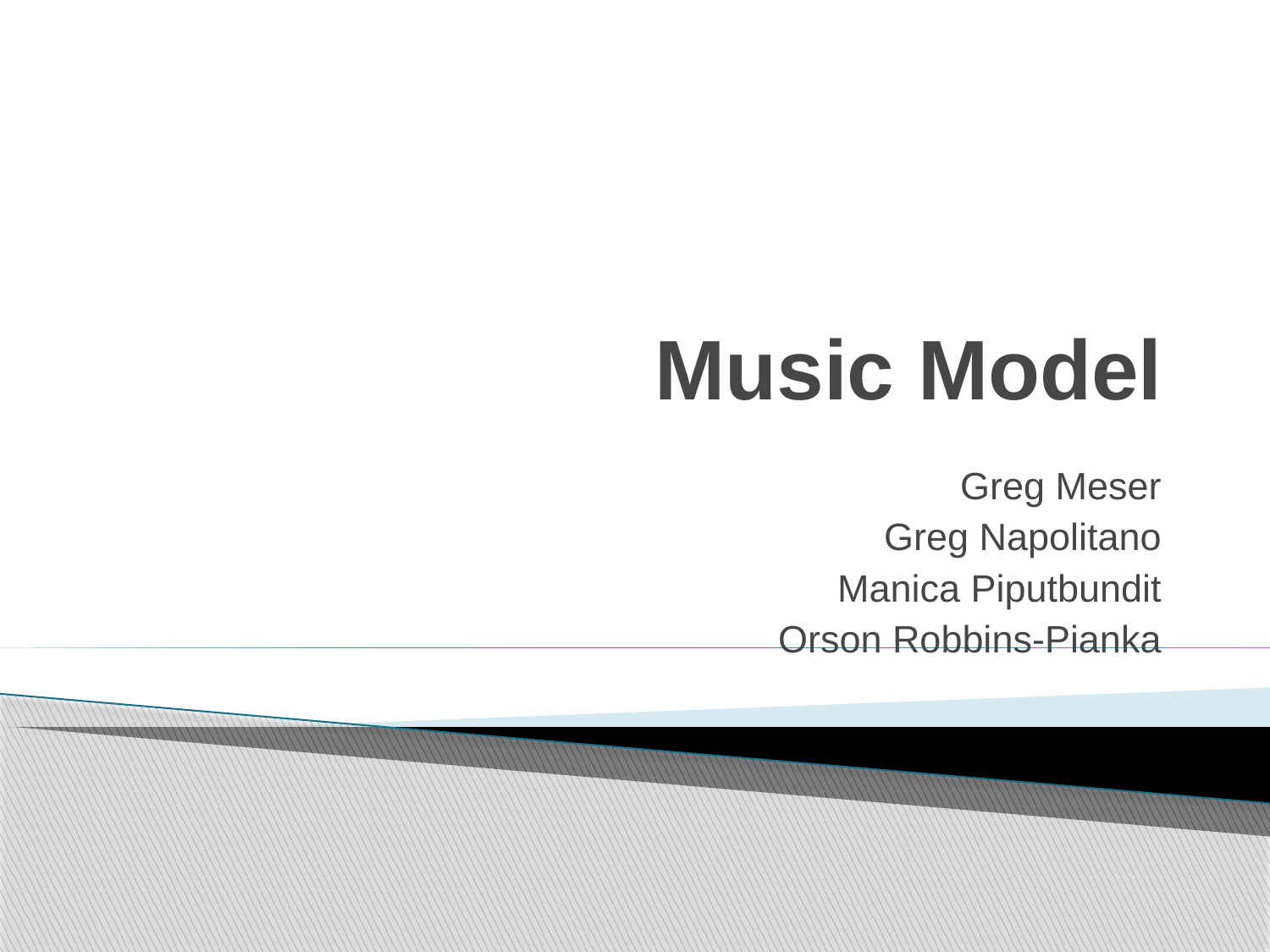

# Music Model
Greg Meser
Greg Napolitano
Manica Piputbundit
Orson Robbins-Pianka